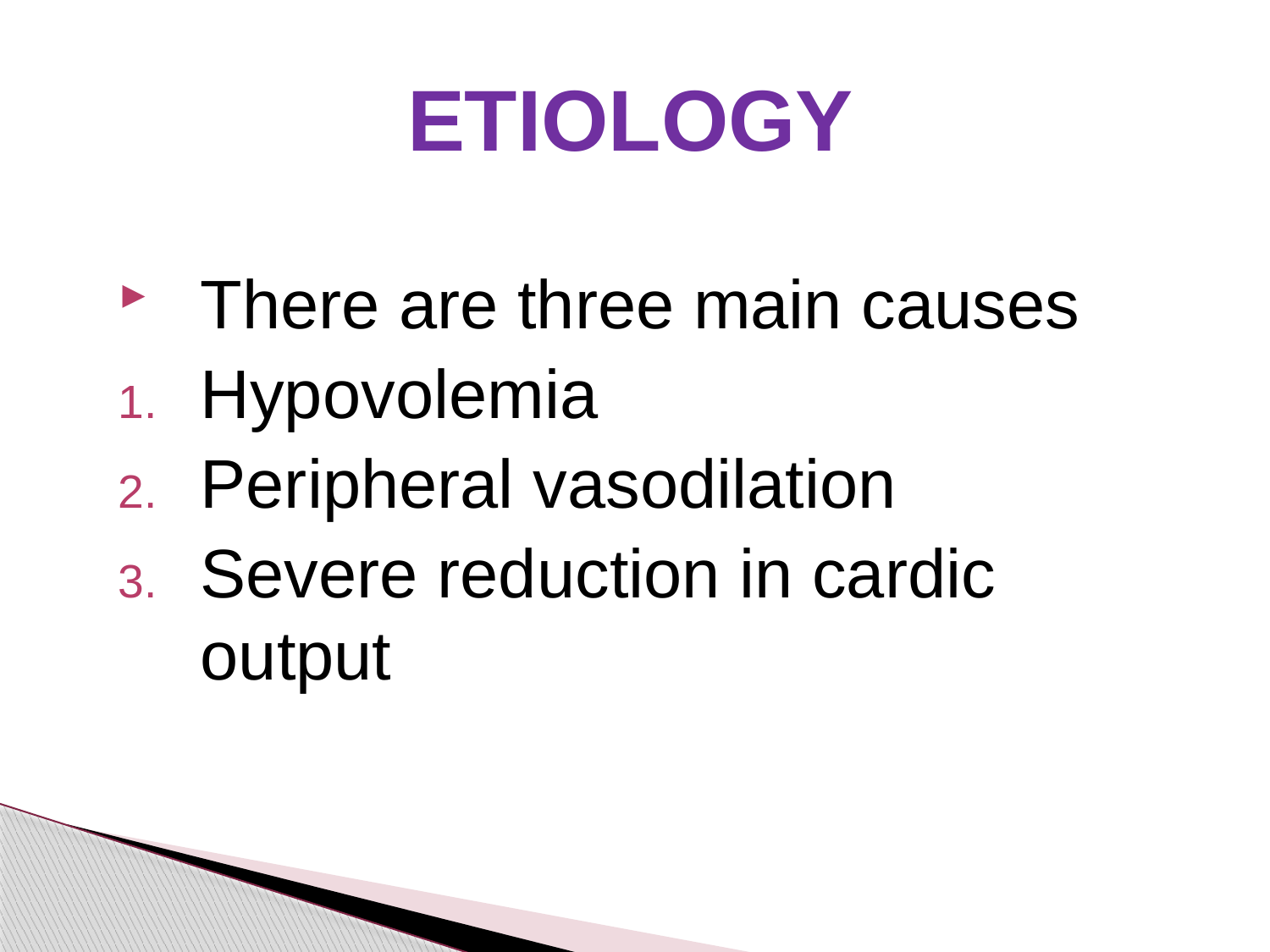

# ETIOLOGY
There are three main causes
Hypovolemia
Peripheral vasodilation
Severe reduction in cardic output